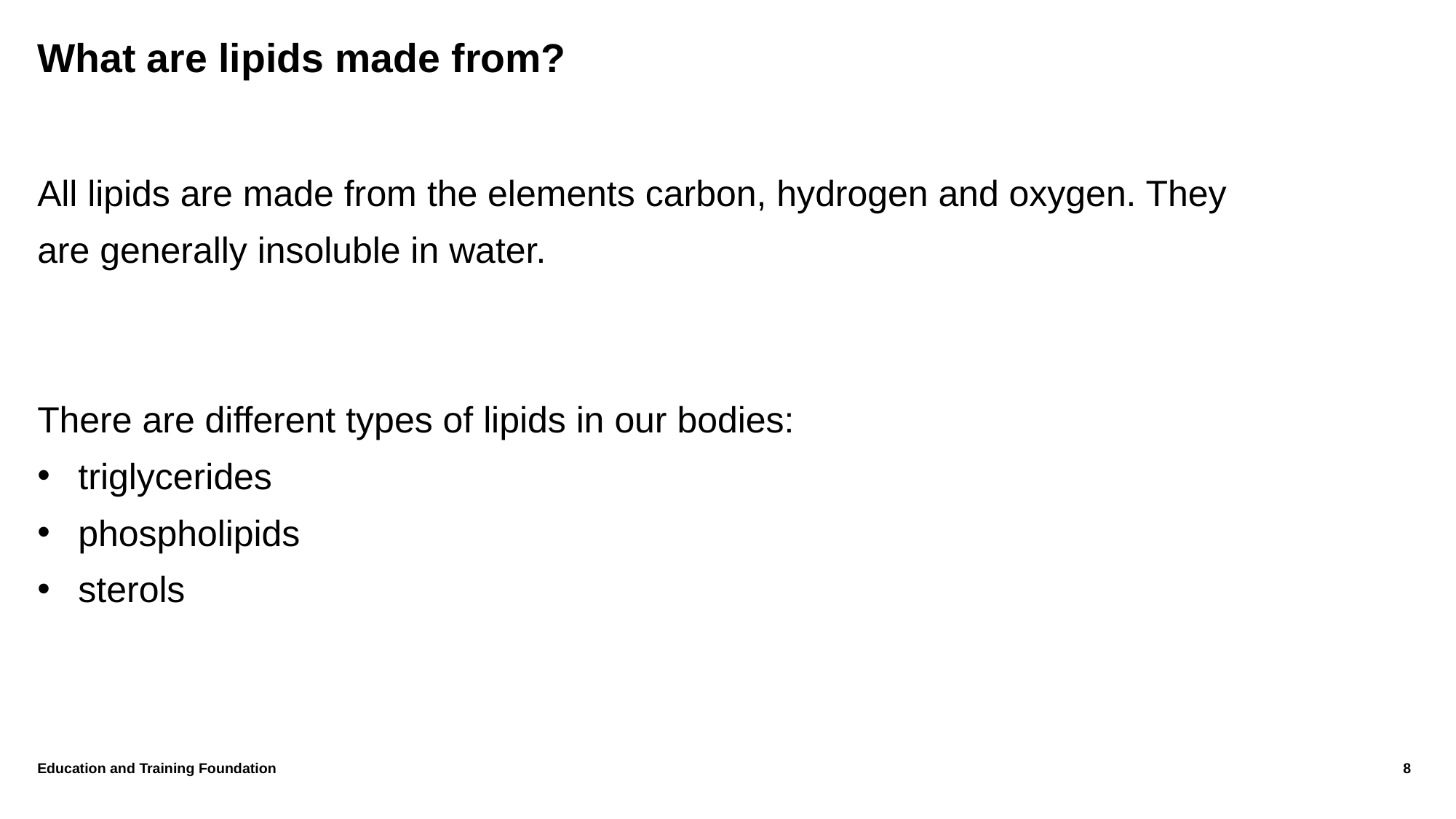

# What are lipids made from?
All lipids are made from the elements carbon, hydrogen and oxygen. They are generally insoluble in water.

There are different types of lipids in our bodies:
triglycerides
phospholipids
sterols

Education and Training Foundation
8